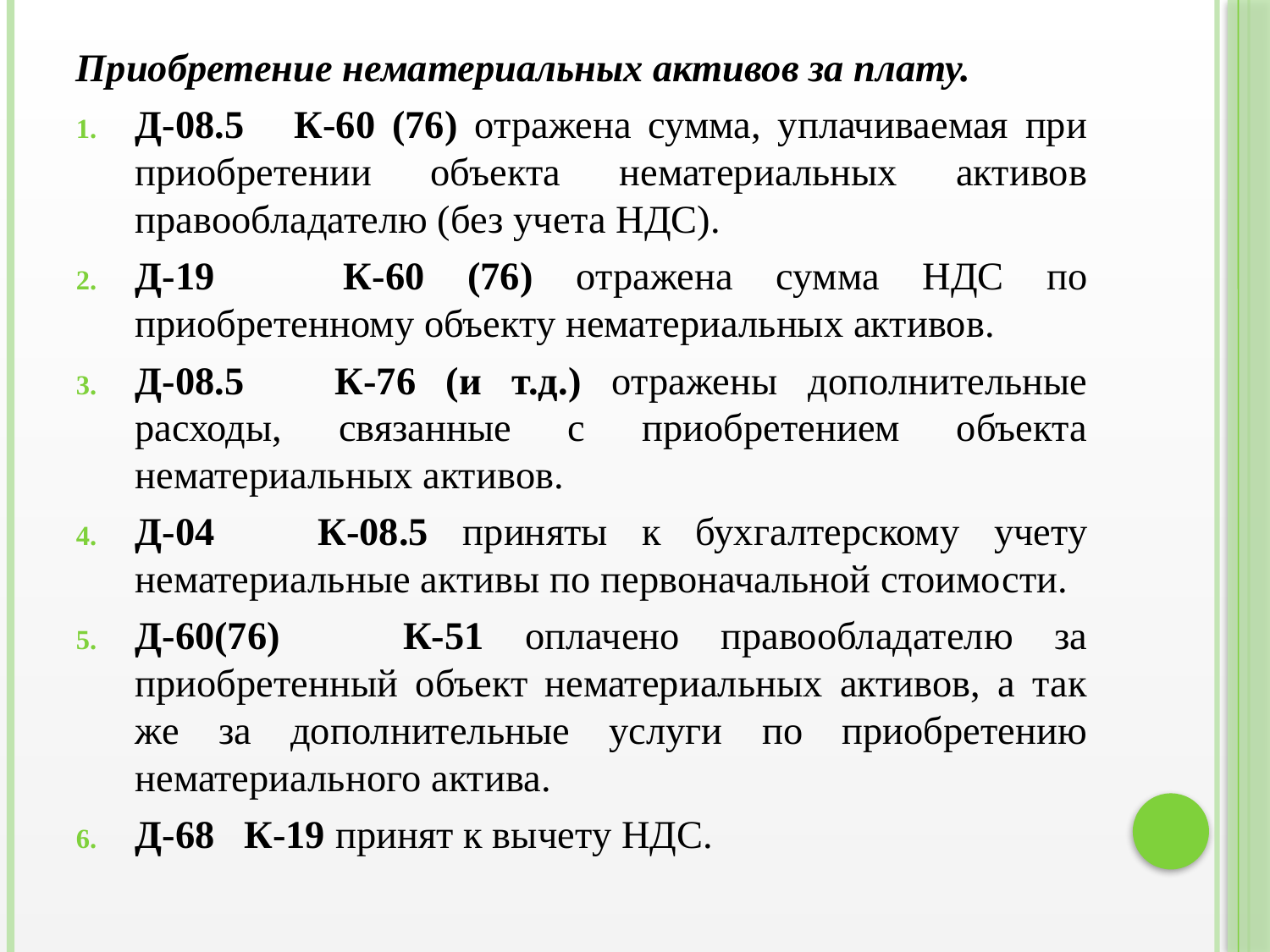

Приобретение нематериальных активов за плату.
Д-08.5   К-60 (76) отражена сумма, уплачиваемая при приобретении объекта нематериальных активов правообладателю (без учета НДС).
Д-19   К-60 (76) отражена сумма НДС по приобретенному объекту нематериальных активов.
Д-08.5   К-76 (и т.д.) отражены дополнительные расходы, связанные с приобретением объекта нематериальных активов.
Д-04   К-08.5 приняты к бухгалтерскому учету нематериальные активы по первоначальной стоимости.
Д-60(76)   К-51 оплачено правообладателю за приобретенный объект нематериальных активов, а так же за дополнительные услуги по приобретению нематериального актива.
Д-68   К-19 принят к вычету НДС.